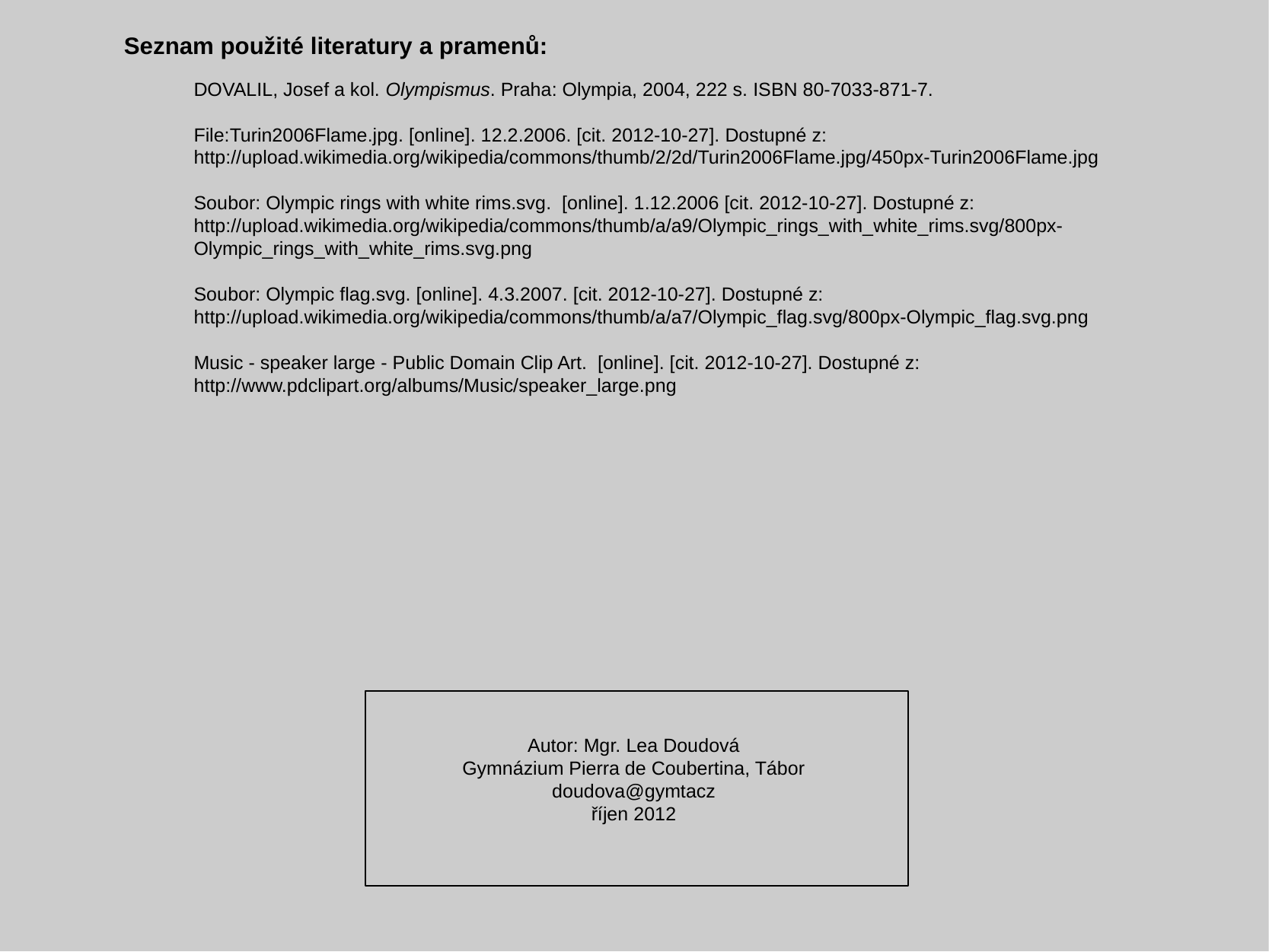

Seznam použité literatury a pramenů:
DOVALIL, Josef a kol. Olympismus. Praha: Olympia, 2004, 222 s. ISBN 80-7033-871-7.

File:Turin2006Flame.jpg. [online]. 12.2.2006. [cit. 2012-10-27]. Dostupné z: http://upload.wikimedia.org/wikipedia/commons/thumb/2/2d/Turin2006Flame.jpg/450px-Turin2006Flame.jpg

Soubor: Olympic rings with white rims.svg.  [online]. 1.12.2006 [cit. 2012-10-27]. Dostupné z: http://upload.wikimedia.org/wikipedia/commons/thumb/a/a9/Olympic_rings_with_white_rims.svg/800px-Olympic_rings_with_white_rims.svg.png

Soubor: Olympic flag.svg. [online]. 4.3.2007. [cit. 2012-10-27]. Dostupné z: http://upload.wikimedia.org/wikipedia/commons/thumb/a/a7/Olympic_flag.svg/800px-Olympic_flag.svg.png

Music - speaker large - Public Domain Clip Art.  [online]. [cit. 2012-10-27]. Dostupné z: http://www.pdclipart.org/albums/Music/speaker_large.png

Autor: Mgr. Lea Doudová
Gymnázium Pierra de Coubertina, Tábor
doudova@gymtacz
říjen 2012